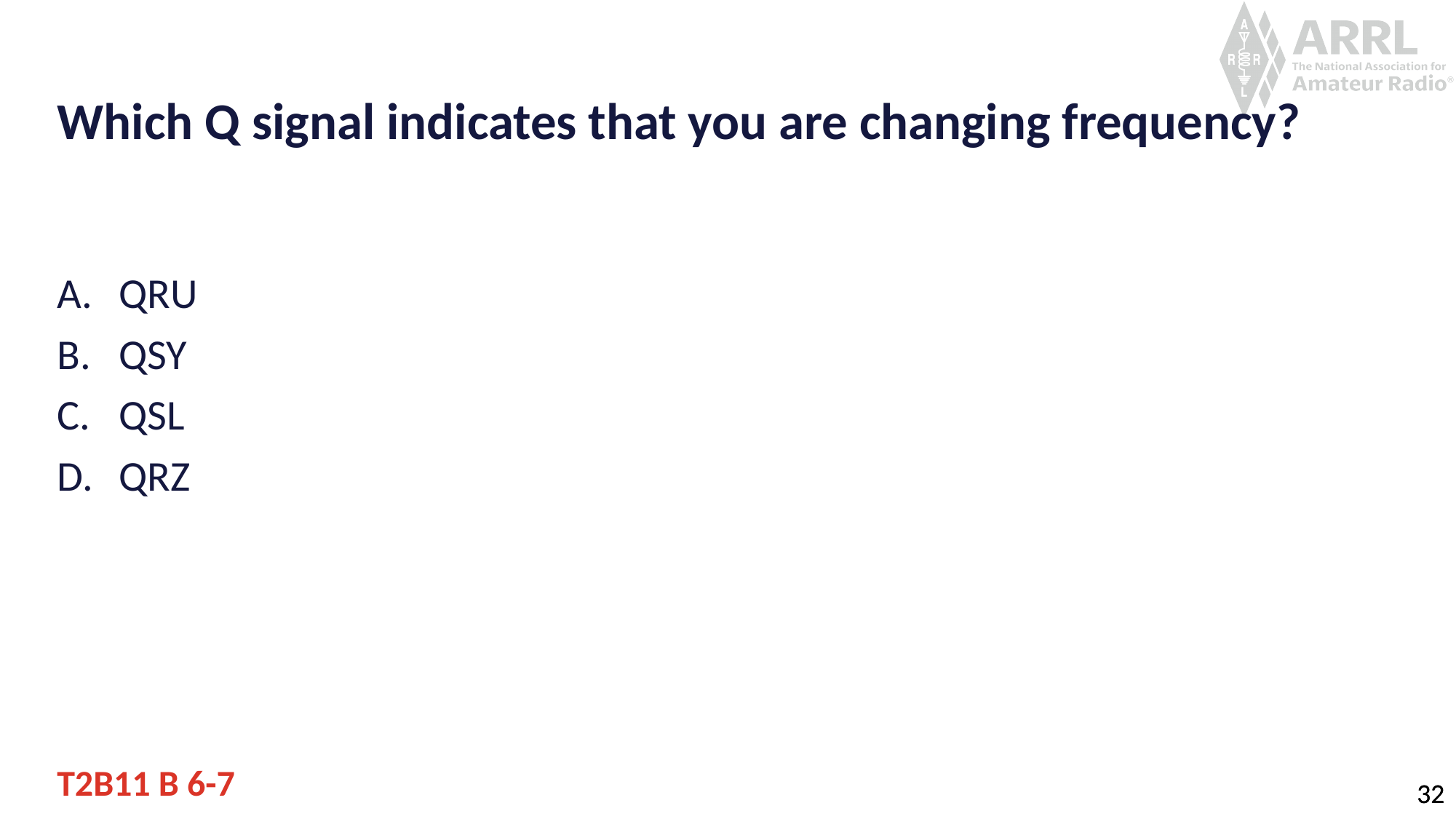

# Which Q signal indicates that you are changing frequency?
QRU
QSY
QSL
QRZ
T2B11 B 6-7